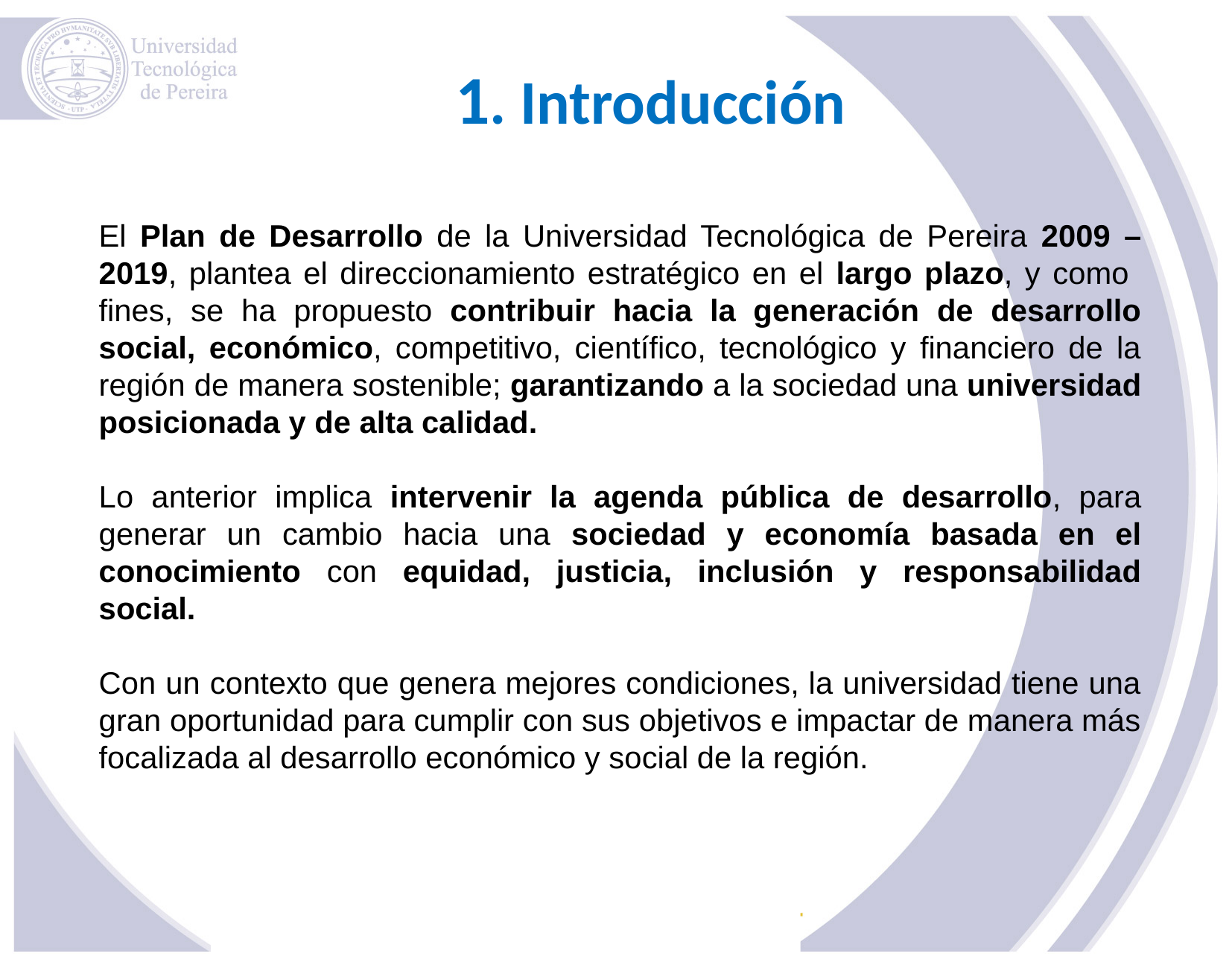

# 1. Introducción

El Plan de Desarrollo de la Universidad Tecnológica de Pereira 2009 – 2019, plantea el direccionamiento estratégico en el largo plazo, y como  fines, se ha propuesto contribuir hacia la generación de desarrollo social, económico, competitivo, científico, tecnológico y financiero de la región de manera sostenible; garantizando a la sociedad una universidad posicionada y de alta calidad.

Lo anterior implica intervenir la agenda pública de desarrollo, para generar un cambio hacia una sociedad y economía basada en el conocimiento con equidad, justicia, inclusión y responsabilidad social.

Con un contexto que genera mejores condiciones, la universidad tiene una gran oportunidad para cumplir con sus objetivos e impactar de manera más focalizada al desarrollo económico y social de la región.